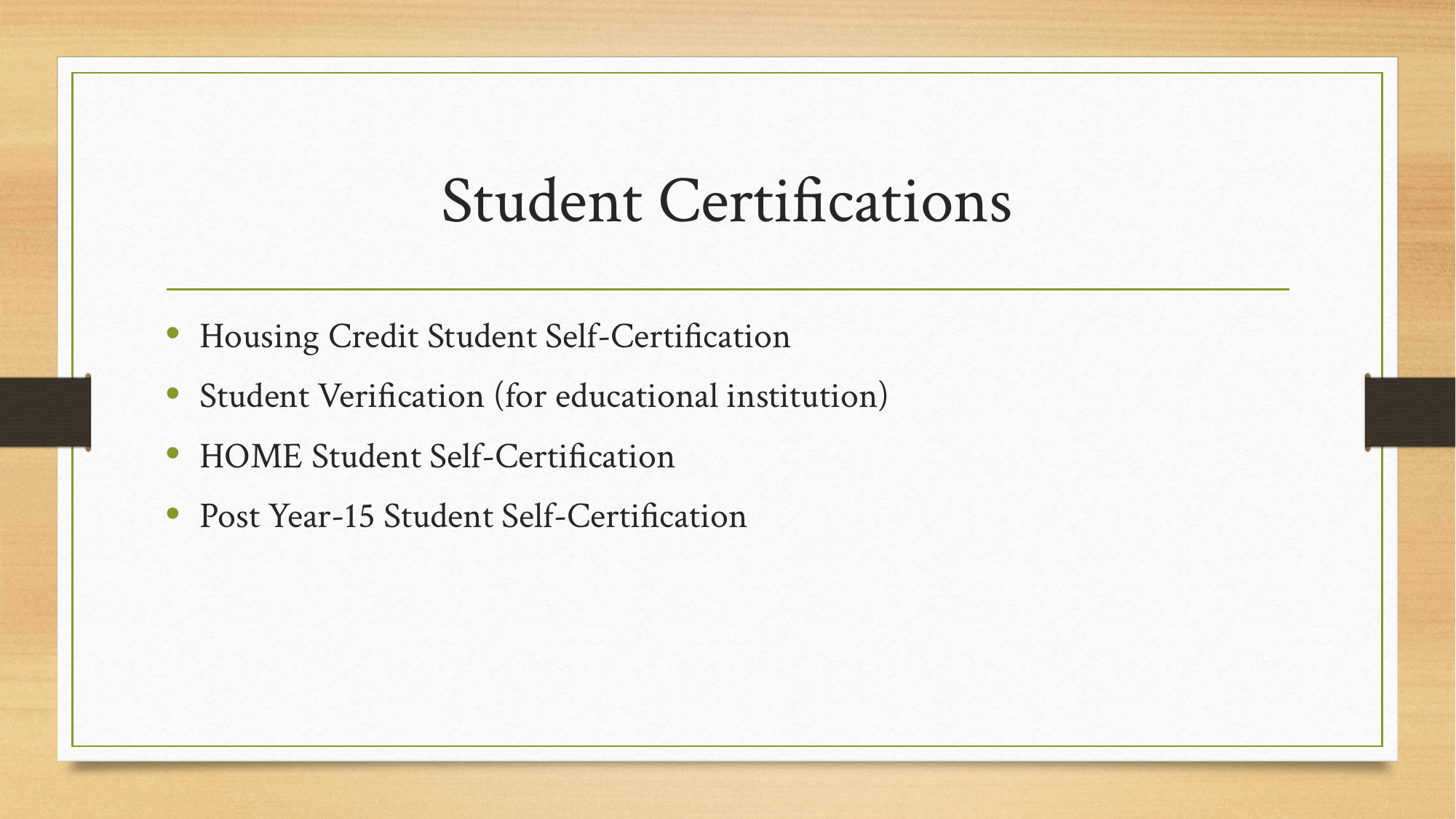

# Student Certifications
Housing Credit Student Self-Certification
Student Verification (for educational institution)
HOME Student Self-Certification
Post Year-15 Student Self-Certification